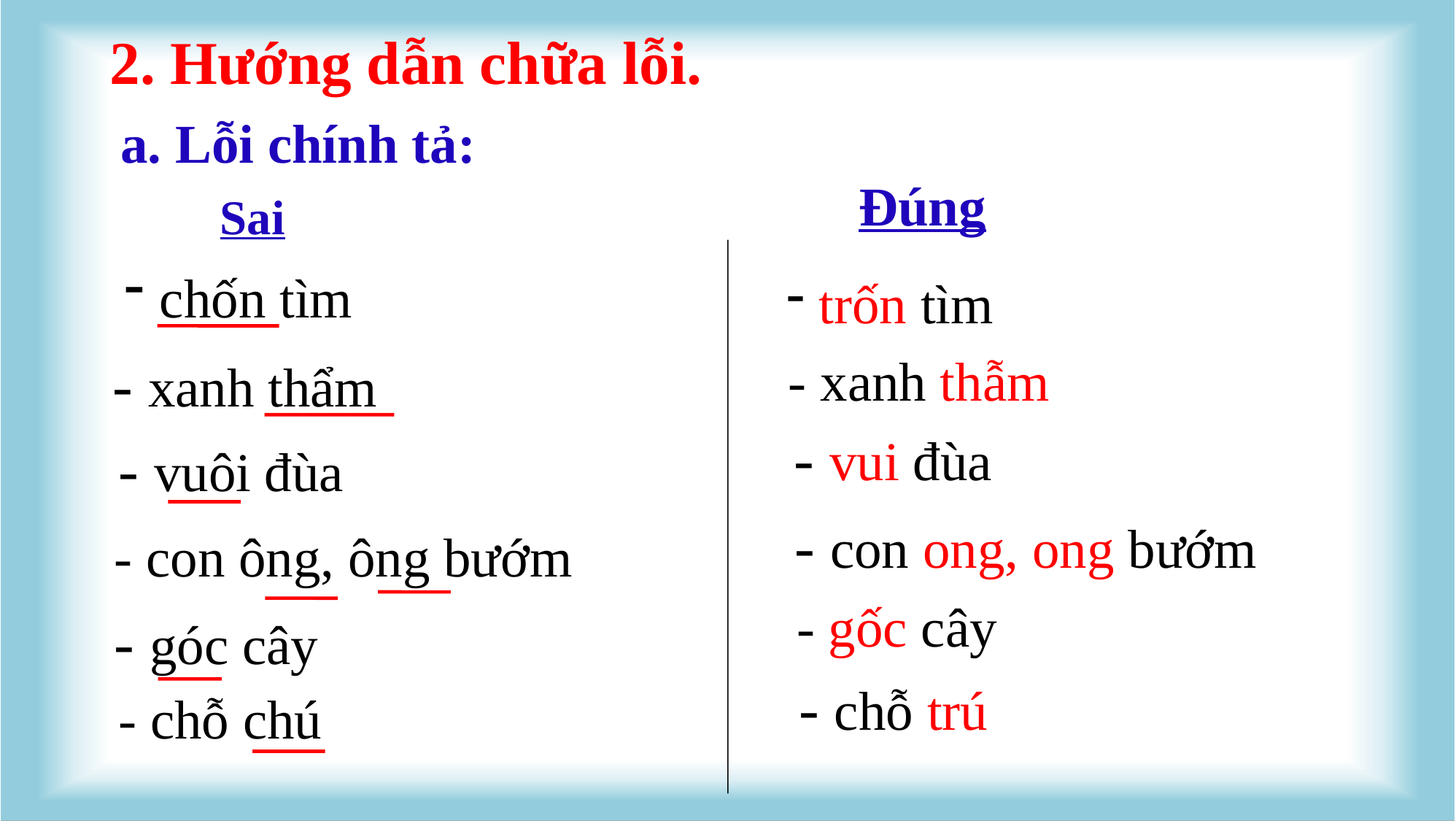

2. Hướng dẫn chữa lỗi.
a. Lỗi chính tả:
Đúng
Sai

 chốn tìm
 trốn tìm

- xanh thẩm
- xanh thẫm

- vui đùa
- vuôi đùa

- con ong, ong bướm
- con ông, ông bướm
- gốc cây

- góc cây
- chỗ trú

- chỗ chú